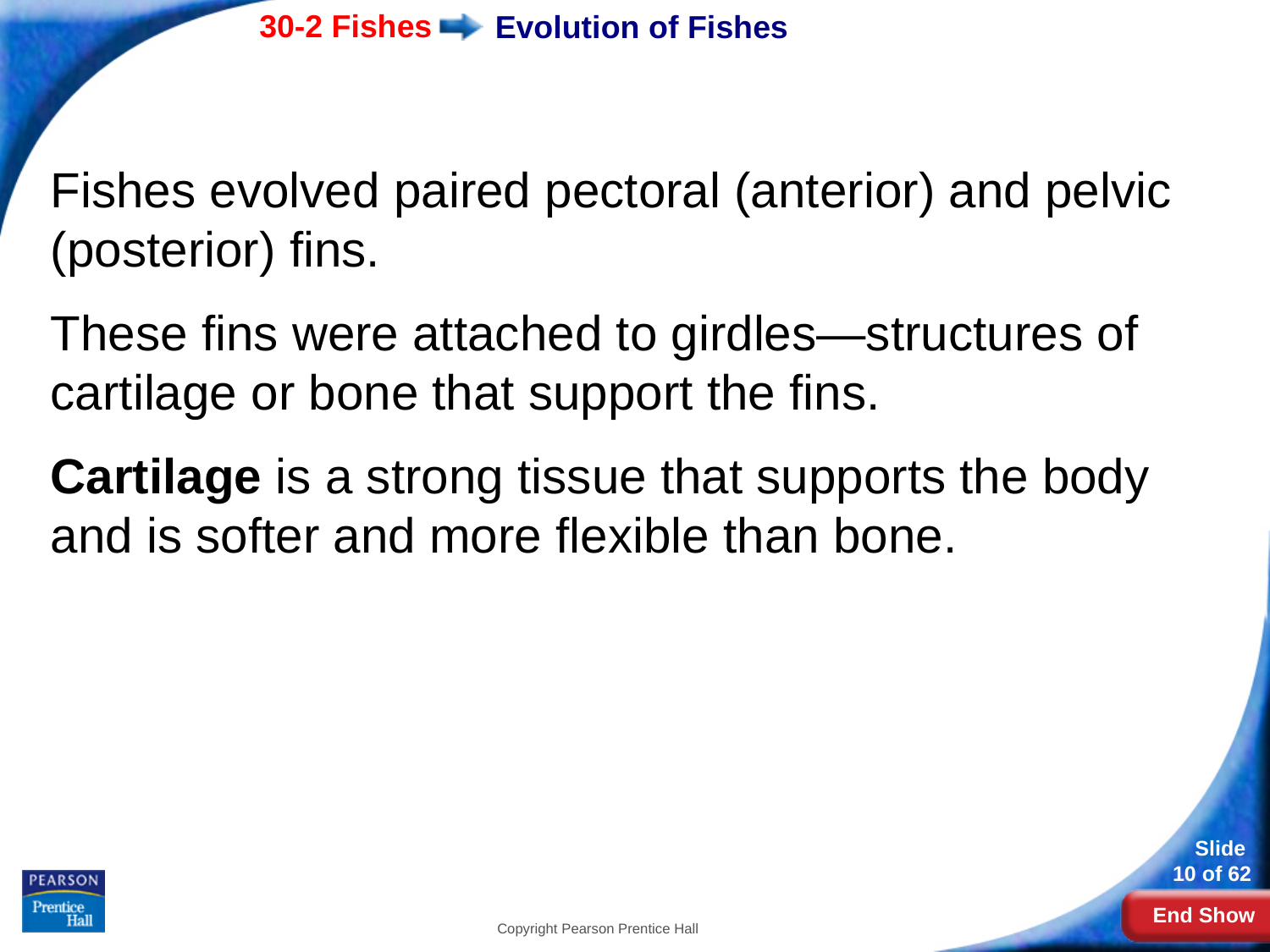

# Evolution of Fishes
Fishes evolved paired pectoral (anterior) and pelvic (posterior) fins.
These fins were attached to girdles—structures of cartilage or bone that support the fins.
Cartilage is a strong tissue that supports the body and is softer and more flexible than bone.
Copyright Pearson Prentice Hall